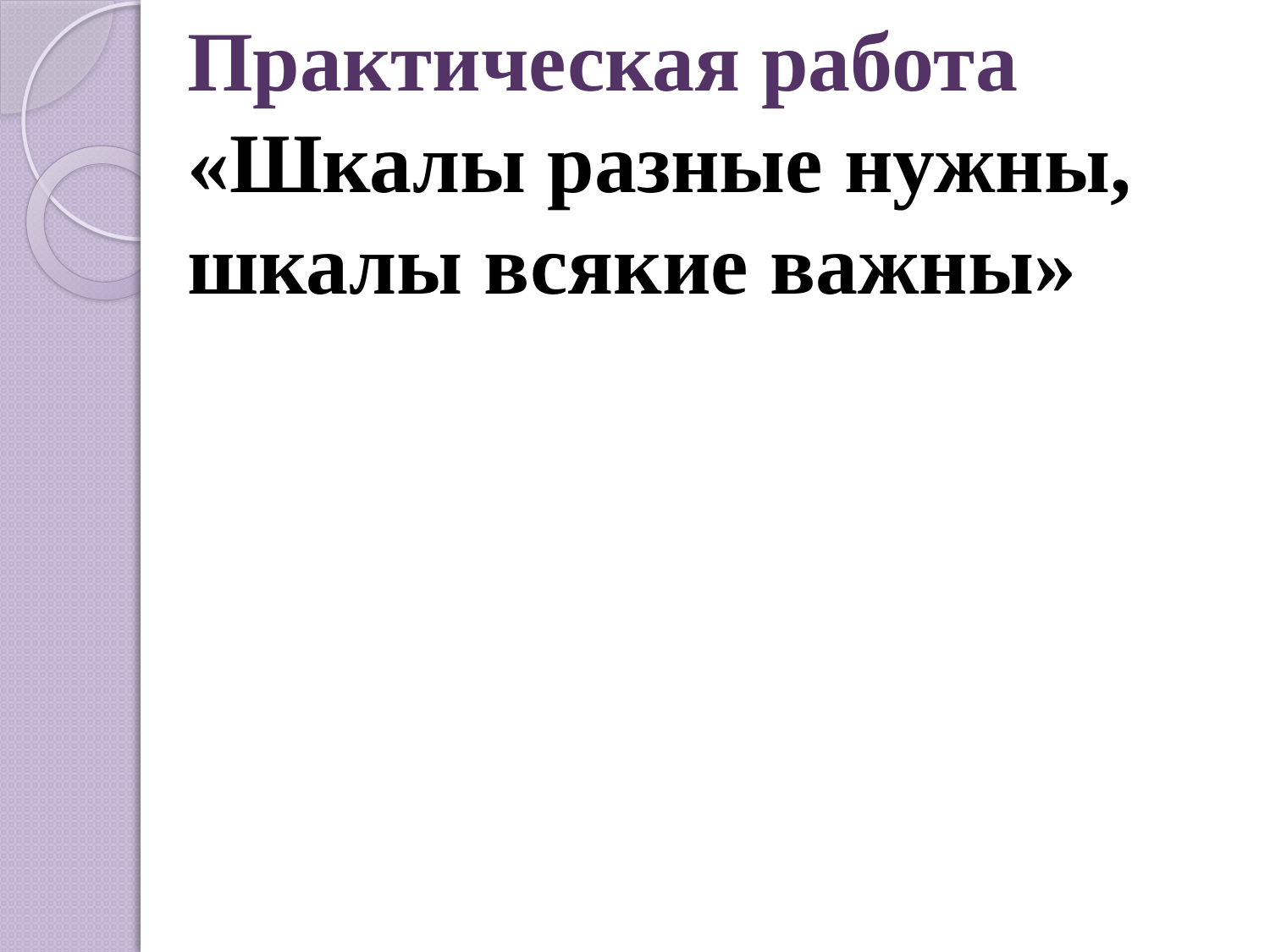

Практическая работа
«Шкалы разные нужны, шкалы всякие важны»